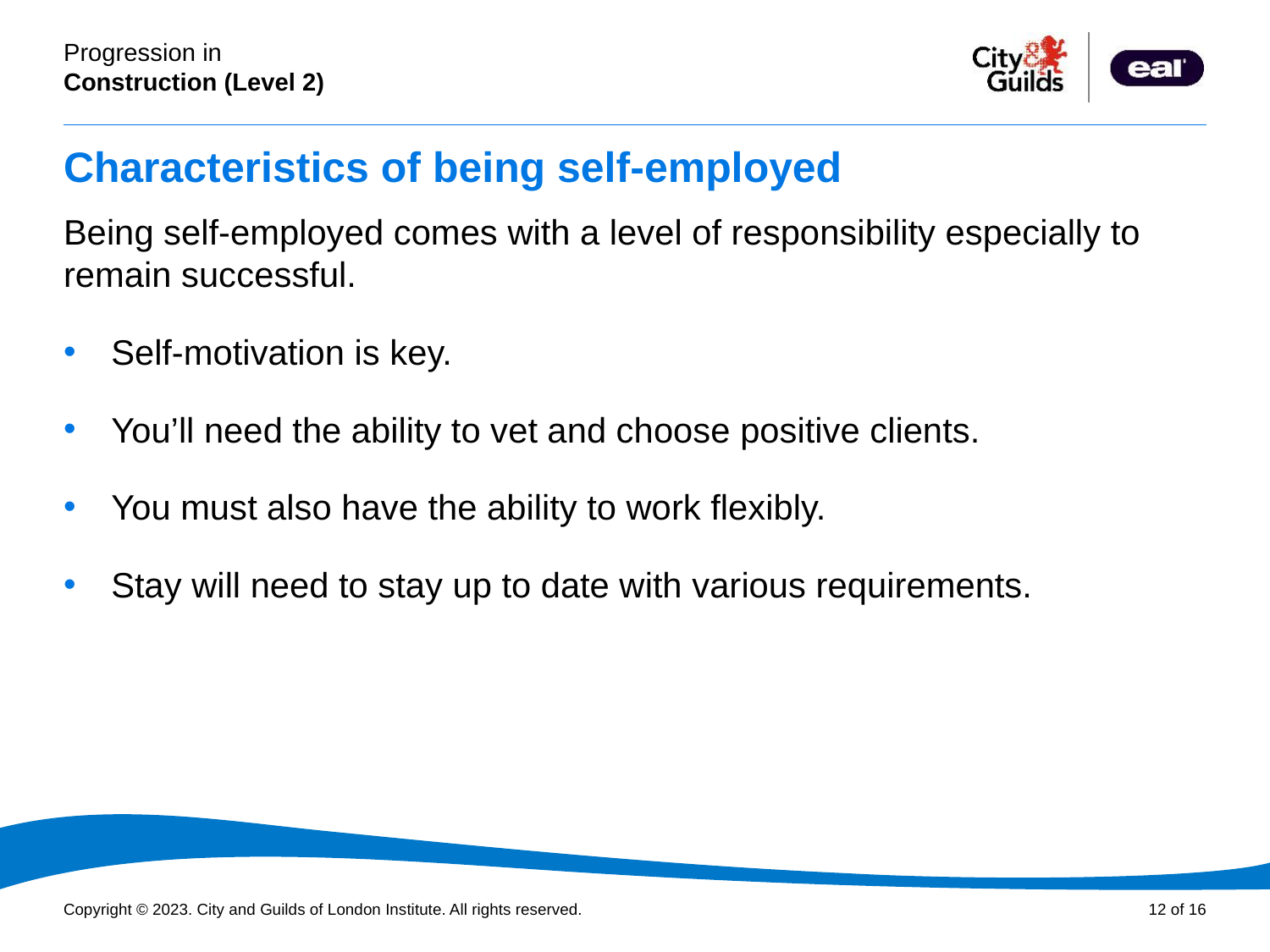

# Characteristics of being self-employed
Being self-employed comes with a level of responsibility especially to remain successful.
Self-motivation is key.
You’ll need the ability to vet and choose positive clients.
You must also have the ability to work flexibly.
Stay will need to stay up to date with various requirements.